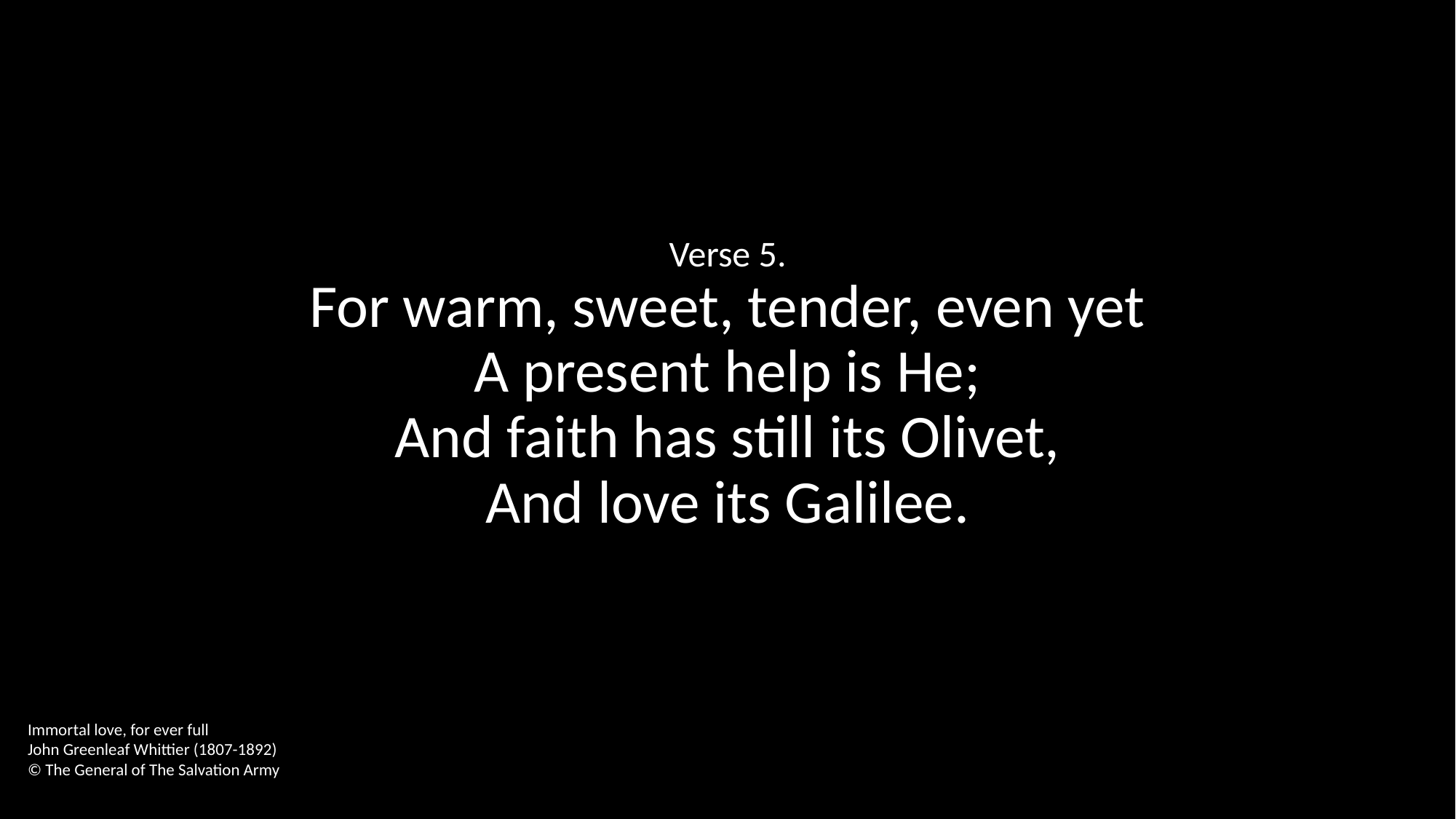

Verse 5.
For warm, sweet, tender, even yet
A present help is He;
And faith has still its Olivet,
And love its Galilee.
Immortal love, for ever full
John Greenleaf Whittier (1807-1892)
© The General of The Salvation Army